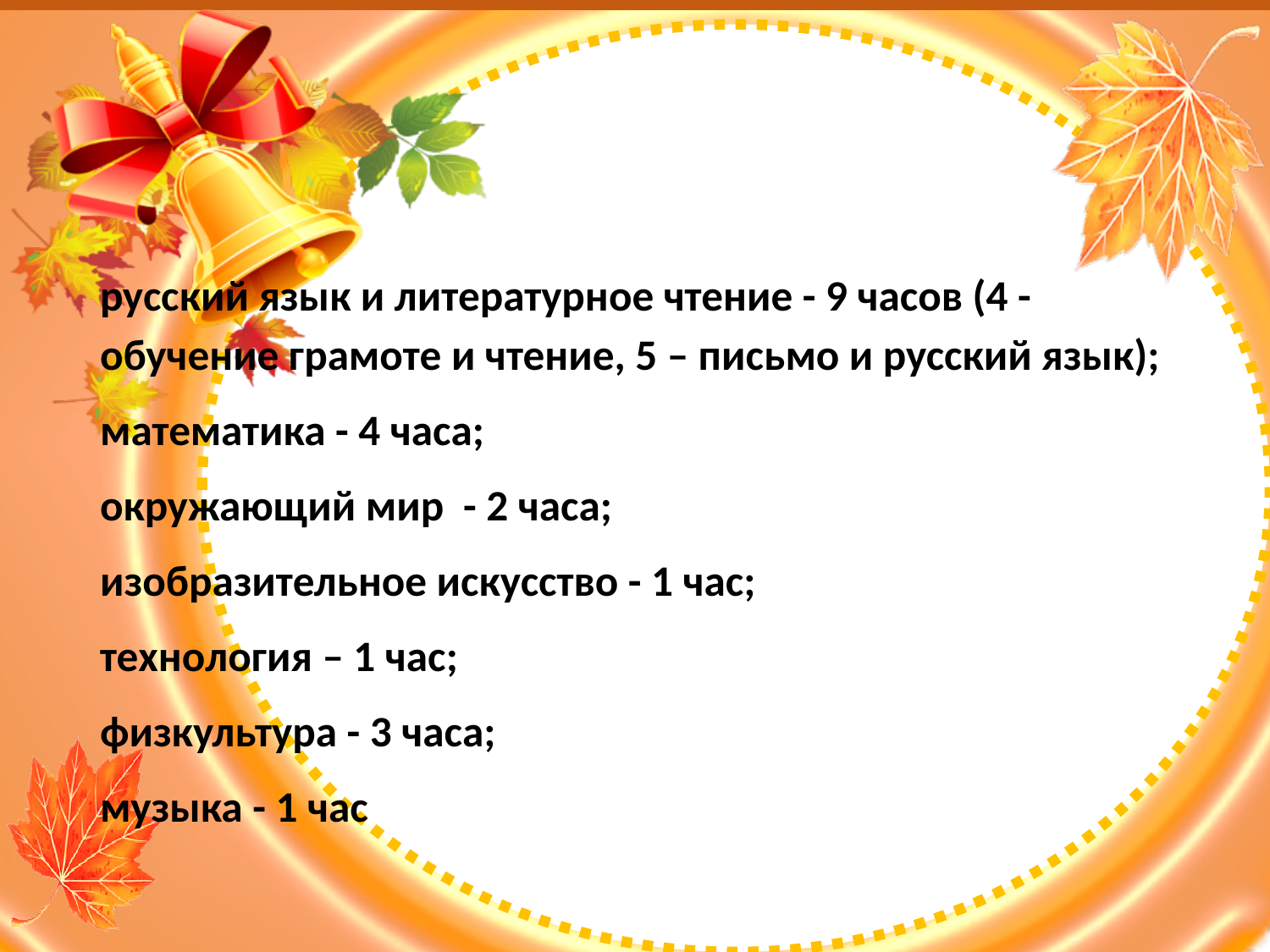

#
русский язык и литературное чтение - 9 часов (4 - обучение грамоте и чтение, 5 – письмо и русский язык);
математика - 4 часа;
окружающий мир  - 2 часа;
изобразительное искусство - 1 час;
технология – 1 час;
физкультура - 3 часа;
музыка - 1 час